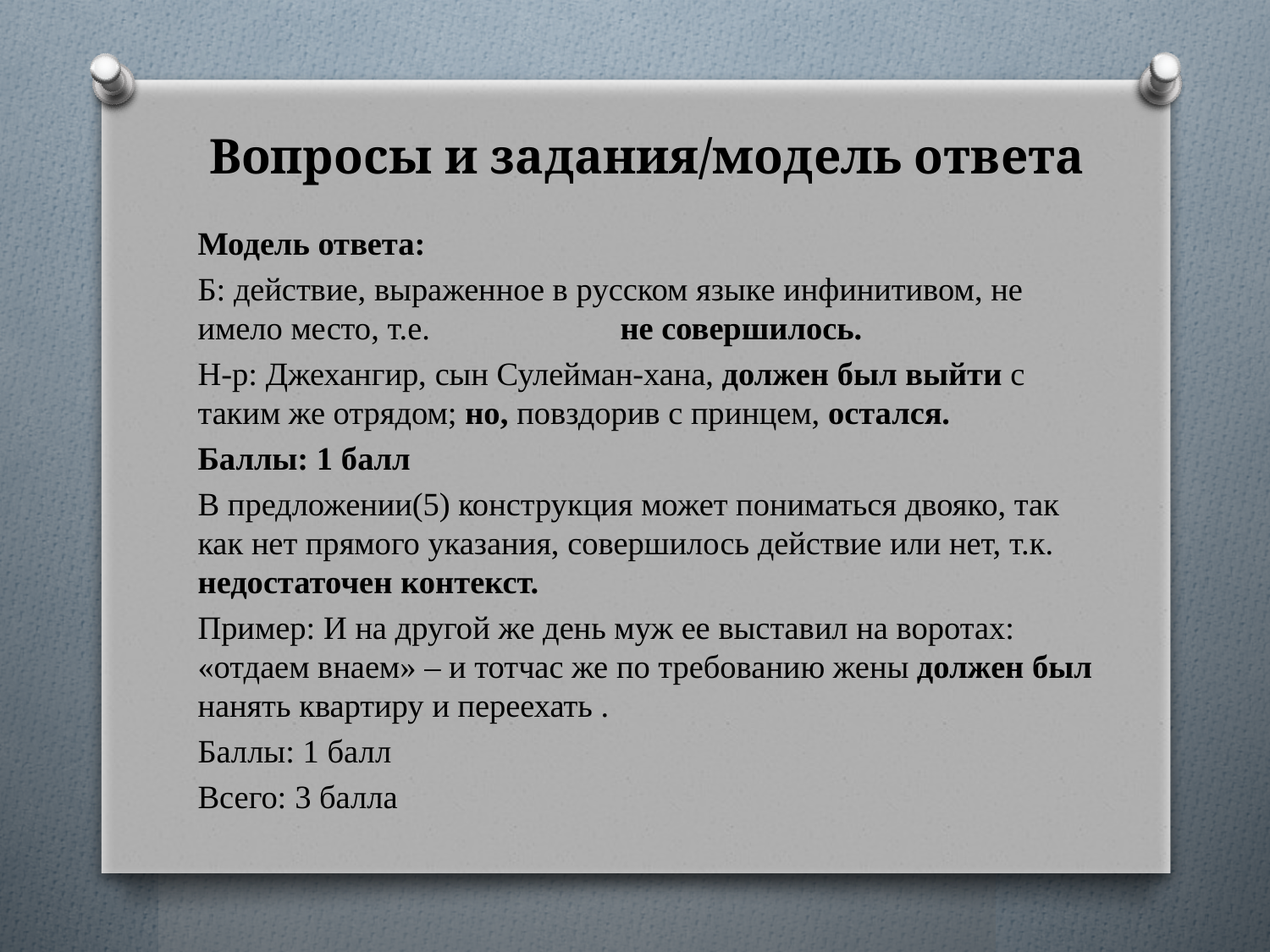

# Вопросы и задания/модель ответа
Модель ответа:
Б: действие, выраженное в русском языке инфинитивом, не имело место, т.е.                       не совершилось.
Н-р: Джехангир, сын Сулейман-хана, должен был выйти с таким же отрядом; но, повздорив с принцем, остался.
Баллы: 1 балл
В предложении(5) конструкция может пониматься двояко, так как нет прямого указания, совершилось действие или нет, т.к. недостаточен контекст.
Пример: И на другой же день муж ее выставил на воротах: «отдаем внаем» – и тотчас же по требованию жены должен был нанять квартиру и переехать .
Баллы: 1 балл
Всего: 3 балла